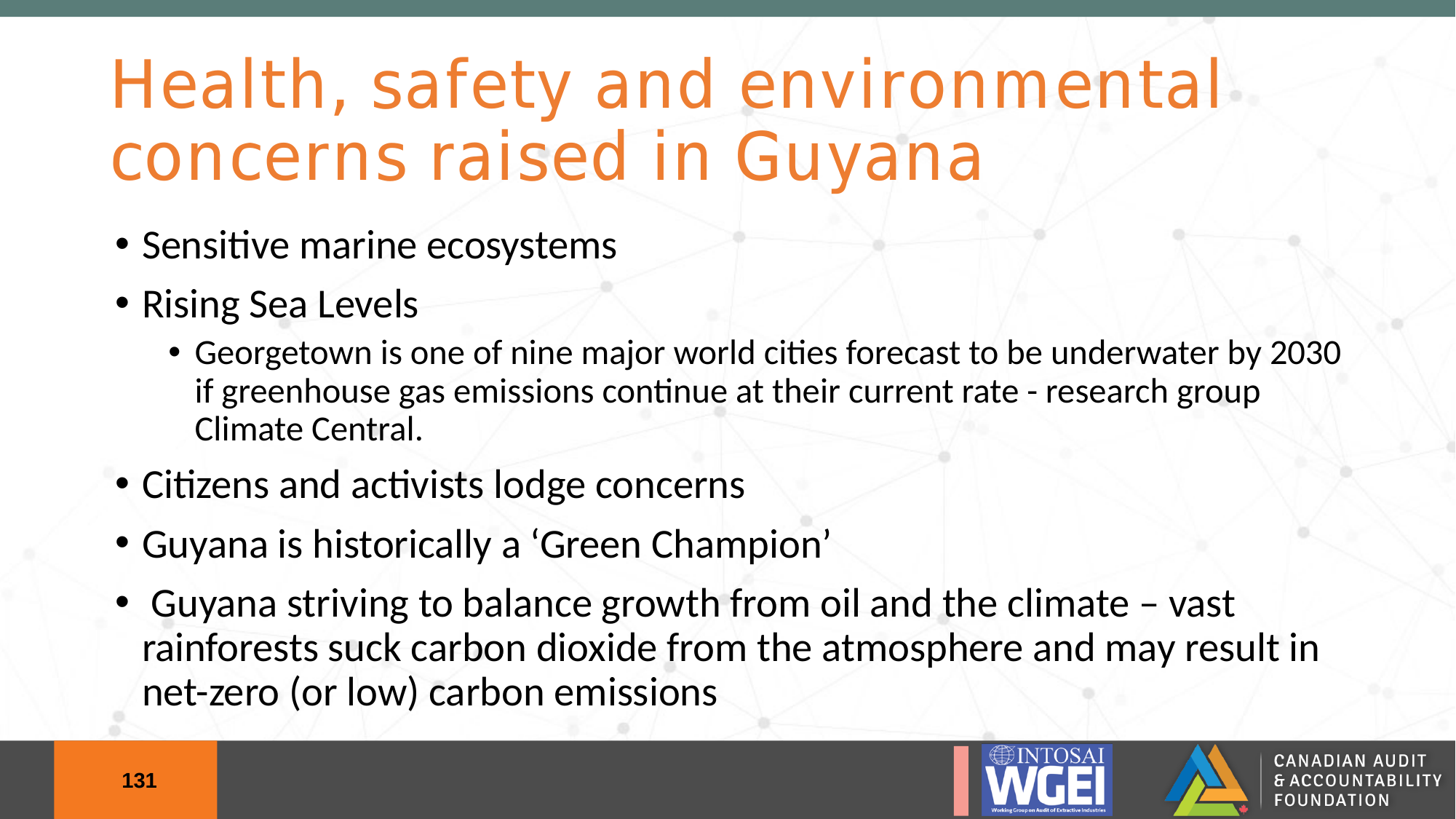

# Health, safety and environmental concerns raised in Guyana
Sensitive marine ecosystems
Rising Sea Levels
Georgetown is one of nine major world cities forecast to be underwater by 2030 if greenhouse gas emissions continue at their current rate - research group Climate Central.
Citizens and activists lodge concerns
Guyana is historically a ‘Green Champion’
 Guyana striving to balance growth from oil and the climate – vast rainforests suck carbon dioxide from the atmosphere and may result in net-zero (or low) carbon emissions